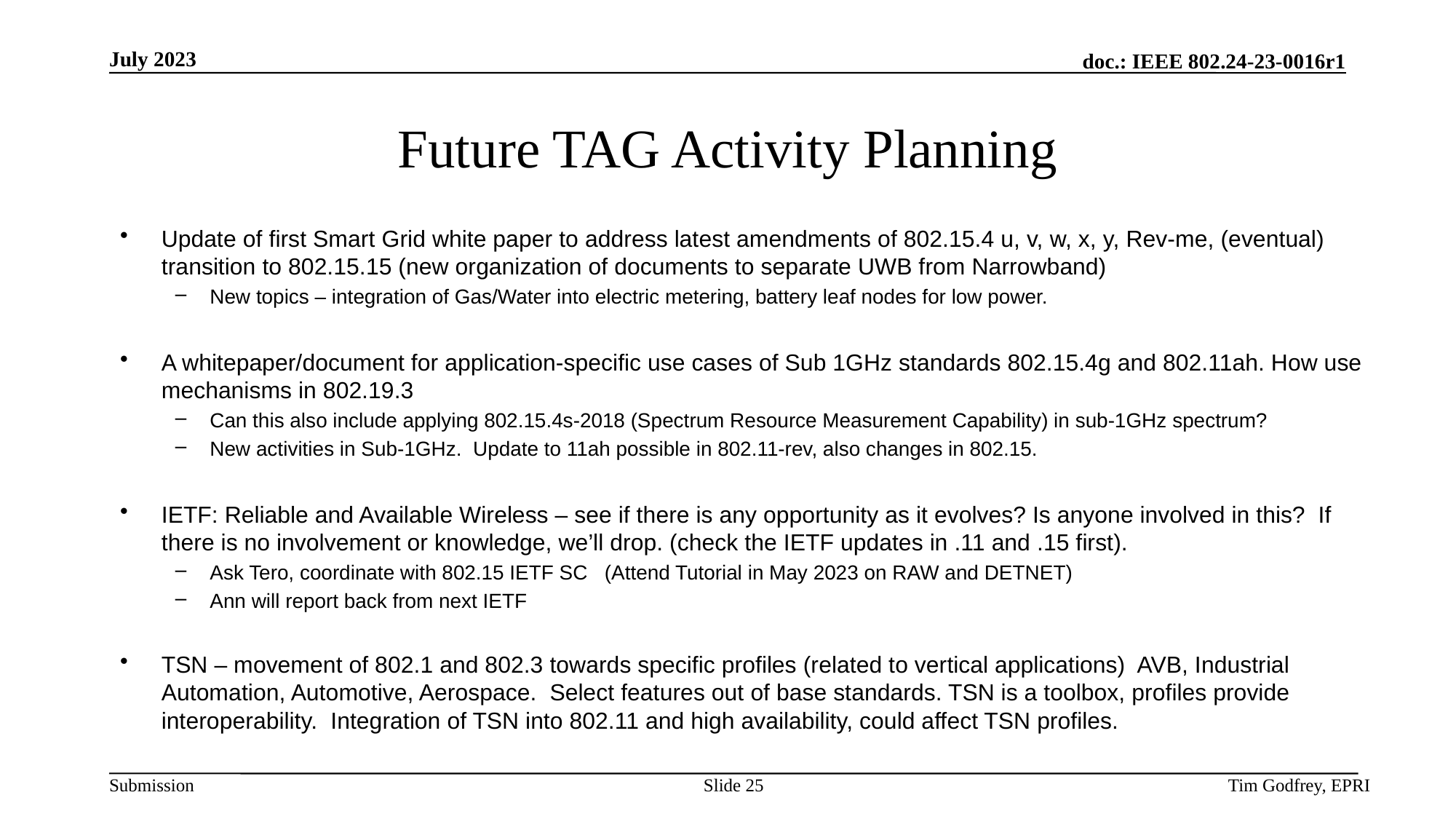

# Future TAG Activity Planning
Update of first Smart Grid white paper to address latest amendments of 802.15.4 u, v, w, x, y, Rev-me, (eventual) transition to 802.15.15 (new organization of documents to separate UWB from Narrowband)
New topics – integration of Gas/Water into electric metering, battery leaf nodes for low power.

A whitepaper/document for application-specific use cases of Sub 1GHz standards 802.15.4g and 802.11ah. How use mechanisms in 802.19.3
Can this also include applying 802.15.4s-2018 (Spectrum Resource Measurement Capability) in sub-1GHz spectrum?
New activities in Sub-1GHz.  Update to 11ah possible in 802.11-rev, also changes in 802.15.

IETF: Reliable and Available Wireless – see if there is any opportunity as it evolves? Is anyone involved in this?  If there is no involvement or knowledge, we’ll drop. (check the IETF updates in .11 and .15 first).
Ask Tero, coordinate with 802.15 IETF SC   (Attend Tutorial in May 2023 on RAW and DETNET)
Ann will report back from next IETF

TSN – movement of 802.1 and 802.3 towards specific profiles (related to vertical applications)  AVB, Industrial Automation, Automotive, Aerospace.  Select features out of base standards. TSN is a toolbox, profiles provide interoperability.  Integration of TSN into 802.11 and high availability, could affect TSN profiles.

Slide 25
Tim Godfrey, EPRI